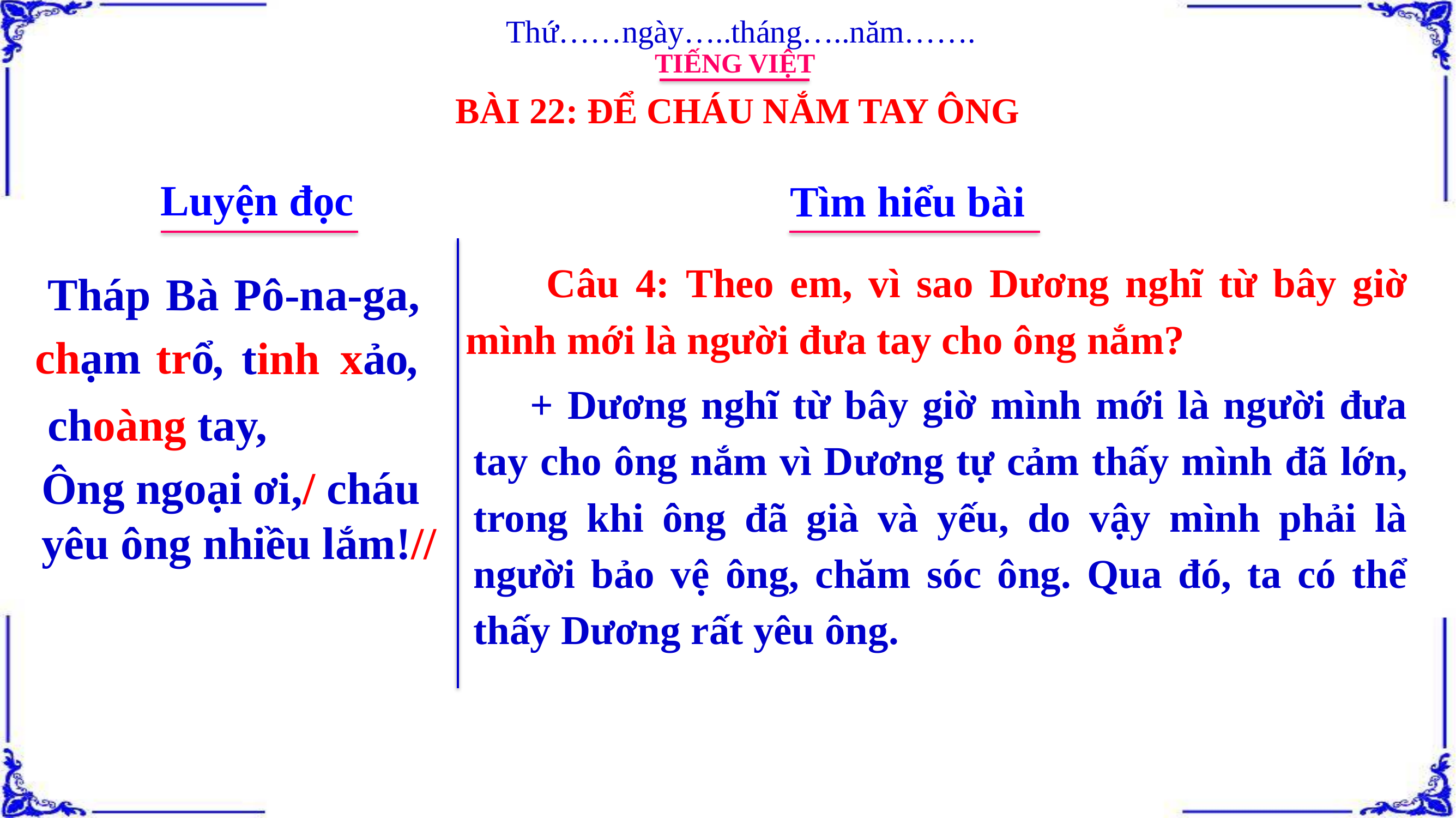

Thứ……ngày…..tháng…..năm…….
TIẾNG VIỆT
BÀI 22: ĐỂ CHÁU NẮM TAY ÔNG
Luyện đọc
Tìm hiểu bài
     Câu 4: Theo em, vì sao Dương nghĩ từ bây giờ mình mới là người đưa tay cho ông nắm?
Tháp Bà Pô-na-ga,
chạm trổ,
tinh xảo,
    + Dương nghĩ từ bây giờ mình mới là người đưa tay cho ông nắm vì Dương tự cảm thấy mình đã lớn, trong khi ông đã già và yếu, do vậy mình phải là người bảo vệ ông, chăm sóc ông. Qua đó, ta có thể thấy Dương rất yêu ông.
choàng tay,
Ông ngoại ơi,/ cháu yêu ông nhiều lắm!//